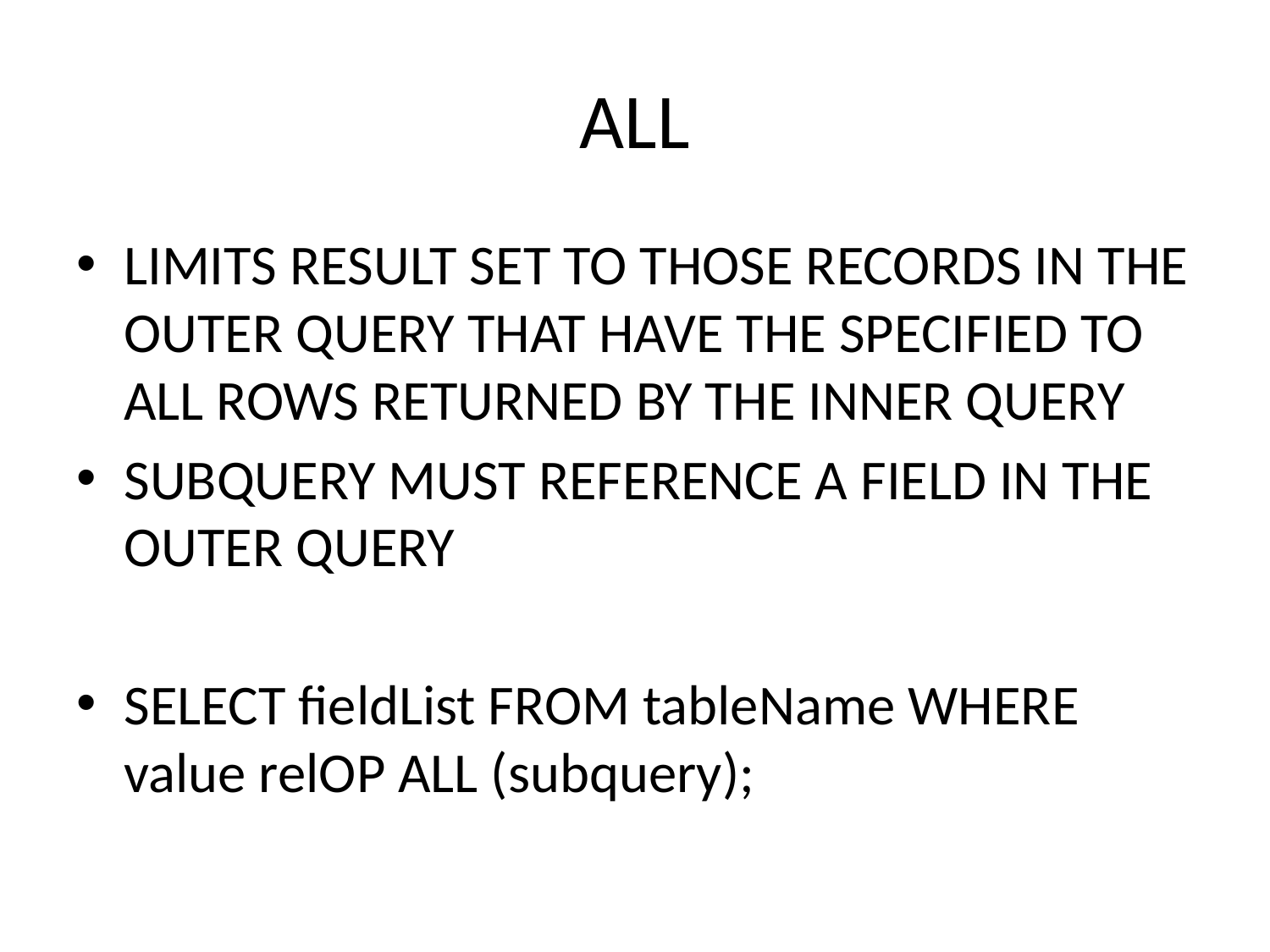

# ALL
LIMITS RESULT SET TO THOSE RECORDS IN THE OUTER QUERY THAT HAVE THE SPECIFIED TO ALL ROWS RETURNED BY THE INNER QUERY
SUBQUERY MUST REFERENCE A FIELD IN THE OUTER QUERY

SELECT fieldList FROM tableName WHERE value relOP ALL (subquery);